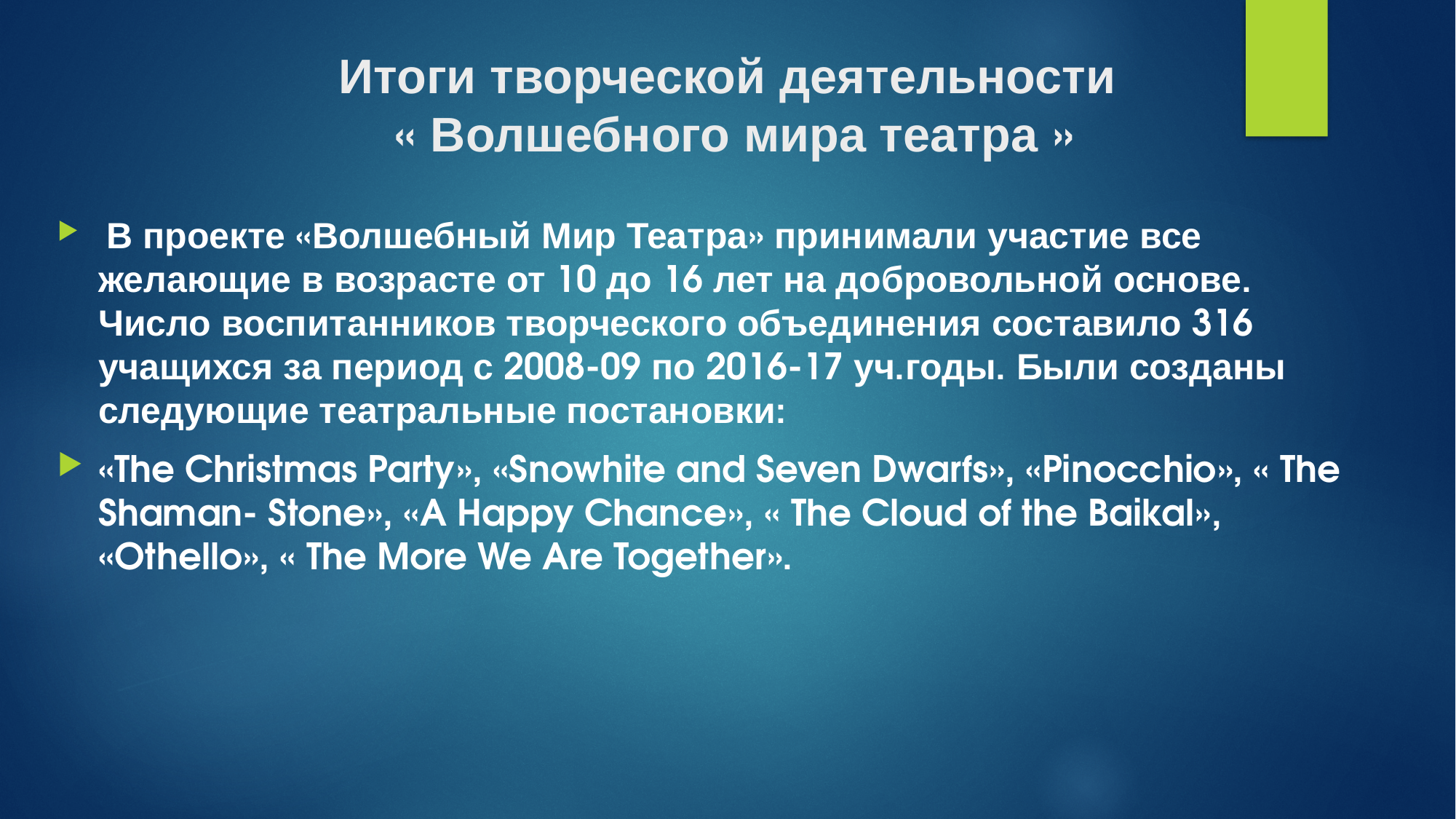

# Итоги творческой деятельности « Волшебного мира театра »
 В проекте «Волшебный Мир Театра» принимали участие все желающие в возрасте от 10 до 16 лет на добровольной основе. Число воспитанников творческого объединения составило 316 учащихся за период с 2008-09 по 2016-17 уч.годы. Были созданы следующие театральные постановки:
«The Christmas Party», «Snowhite and Seven Dwarfs», «Pinocchio», « The Shaman- Stone», «A Happy Chance», « The Cloud of the Baikal», «Othello», « The More We Are Together».